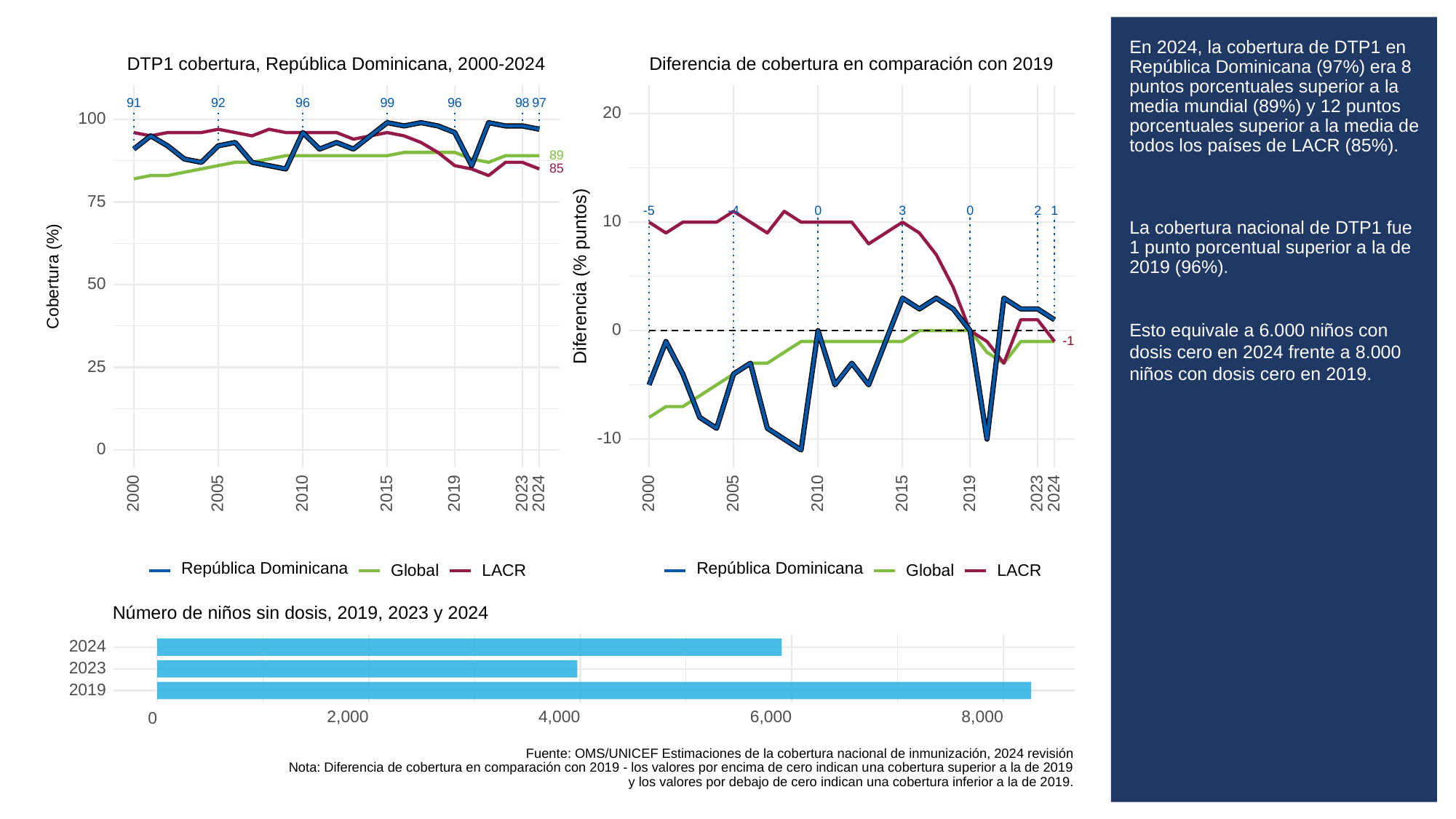

# En 2024, la cobertura de DTP1 en República Dominicana (97%) era 8 puntos porcentuales superior a la media mundial (89%) y 12 puntos porcentuales superior a la media de todos los países de LACR (85%).

La cobertura nacional de DTP1 fue 1 punto porcentual superior a la de 2019 (96%).

Esto equivale a 6.000 niños con dosis cero en 2024 frente a 8.000 niños con dosis cero en 2019.

Diferencia de cobertura en comparación con 2019
DTP1 cobertura, República Dominicana, 2000-2024

91
92
96
99
96
98
97
20

100

89

85

75

3
0
0
2
1
-5
-4

10

Diferencia (% puntos)
Cobertura (%)

50

0

-1
-1
25

-10

0

2023
2023
2000
2005
2010
2015
2019
2024
2000
2005
2010
2015
2019
2024
República Dominicana
República Dominicana
Global
LACR
Global
LACR

Número de niños sin dosis, 2019, 2023 y 2024

2024

2023

2019

2,000
4,000
6,000
8,000
0
Fuente: OMS/UNICEF Estimaciones de la cobertura nacional de inmunización, 2024 revisión
Nota: Diferencia de cobertura en comparación con 2019 - los valores por encima de cero indican una cobertura superior a la de 2019
y los valores por debajo de cero indican una cobertura inferior a la de 2019.